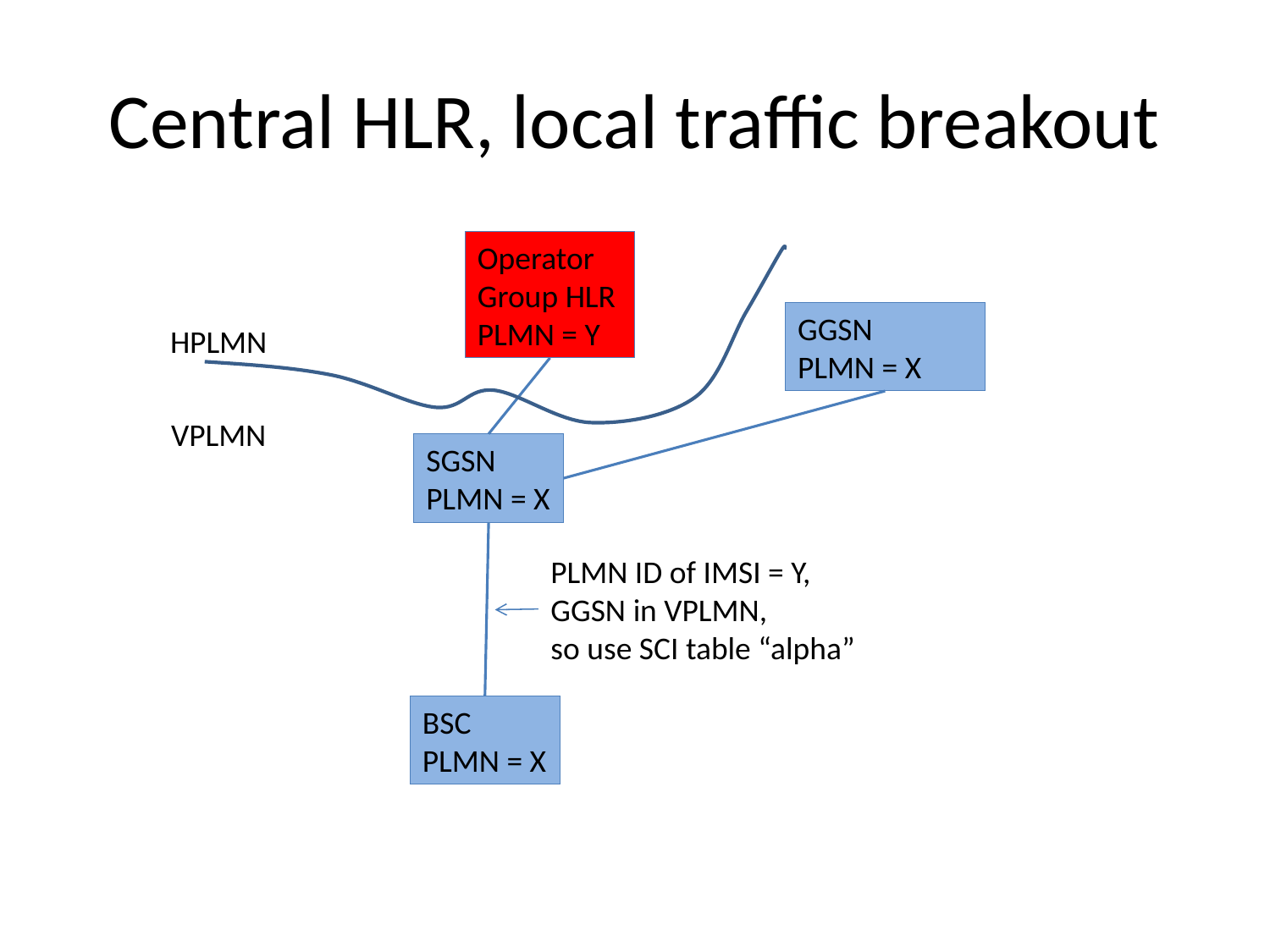

# Central HLR, local traffic breakout
Operator Group HLR
PLMN = Y

GGSN
PLMN = X
HPLMN
VPLMN
SGSN
PLMN = X
PLMN ID of IMSI = Y,
GGSN in VPLMN,
so use SCI table “alpha”
BSC
PLMN = X